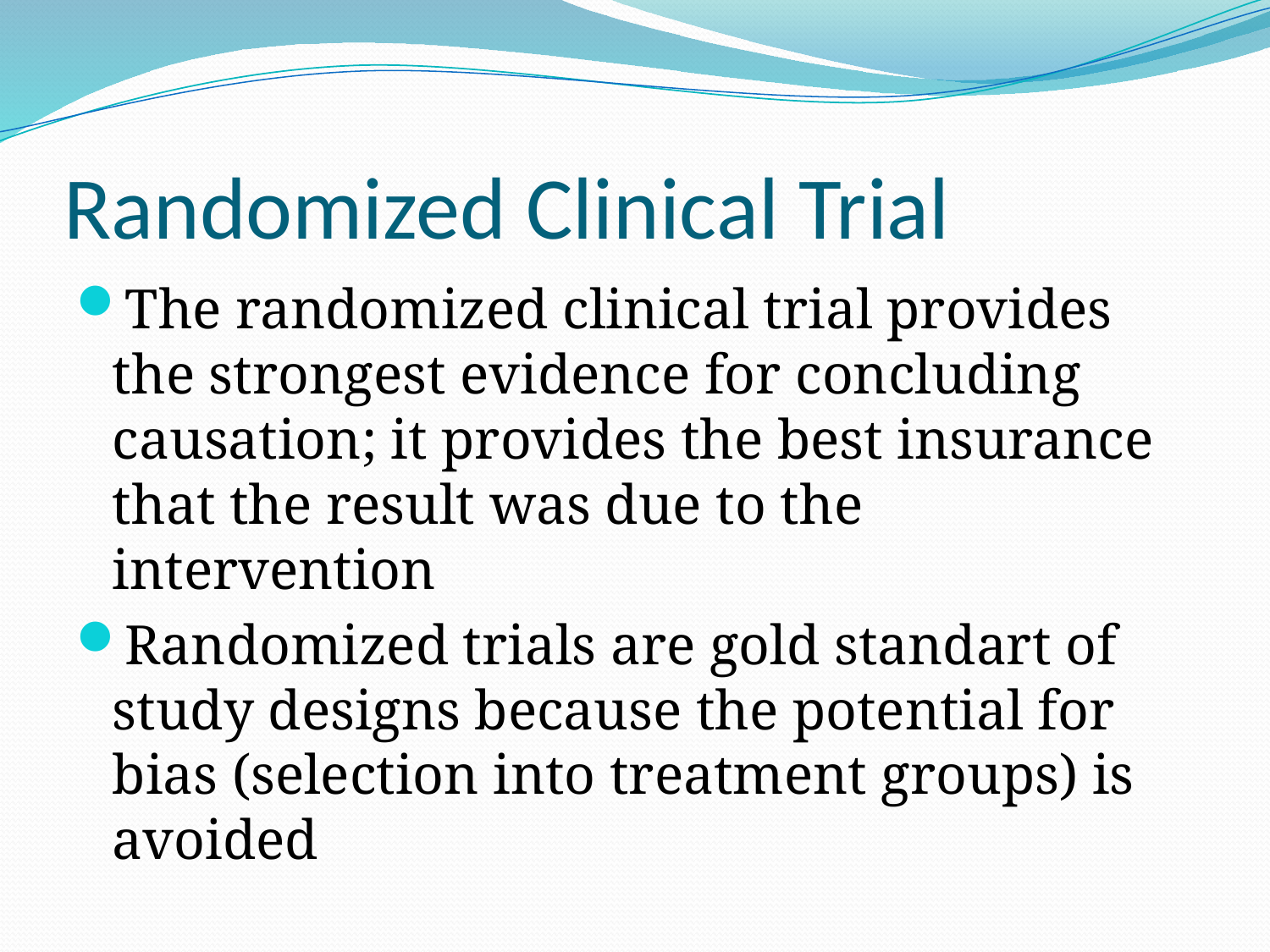

# Randomized Clinical Trial
The randomized clinical trial provides the strongest evidence for concluding causation; it provides the best insurance that the result was due to the intervention
Randomized trials are gold standart of study designs because the potential for bias (selection into treatment groups) is avoided